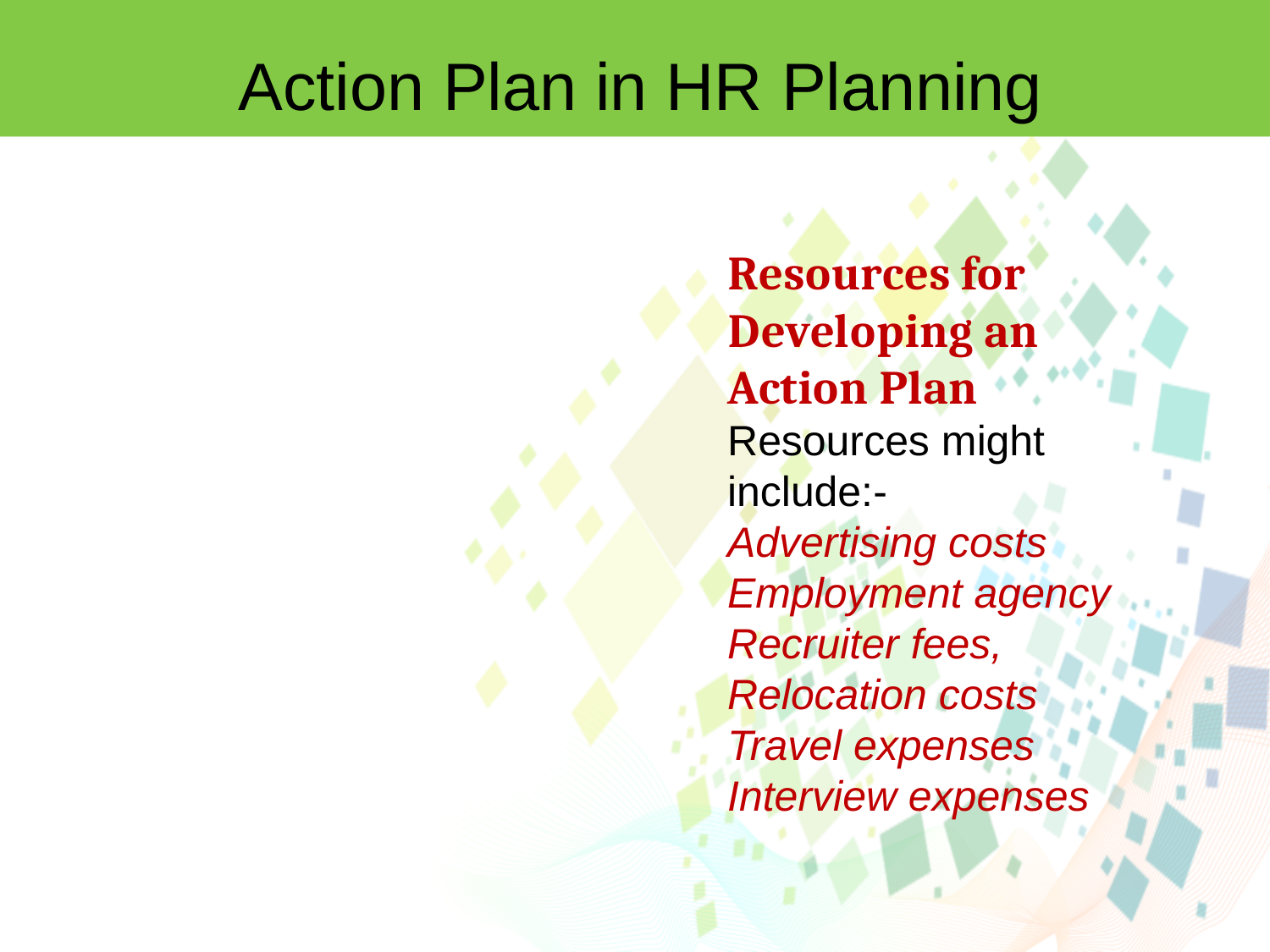

Action Plan in HR Planning
Resources for Developing an
Action Plan
Resources might include:-
Advertising costs
Employment agency Recruiter fees, Relocation costs Travel expenses Interview expenses